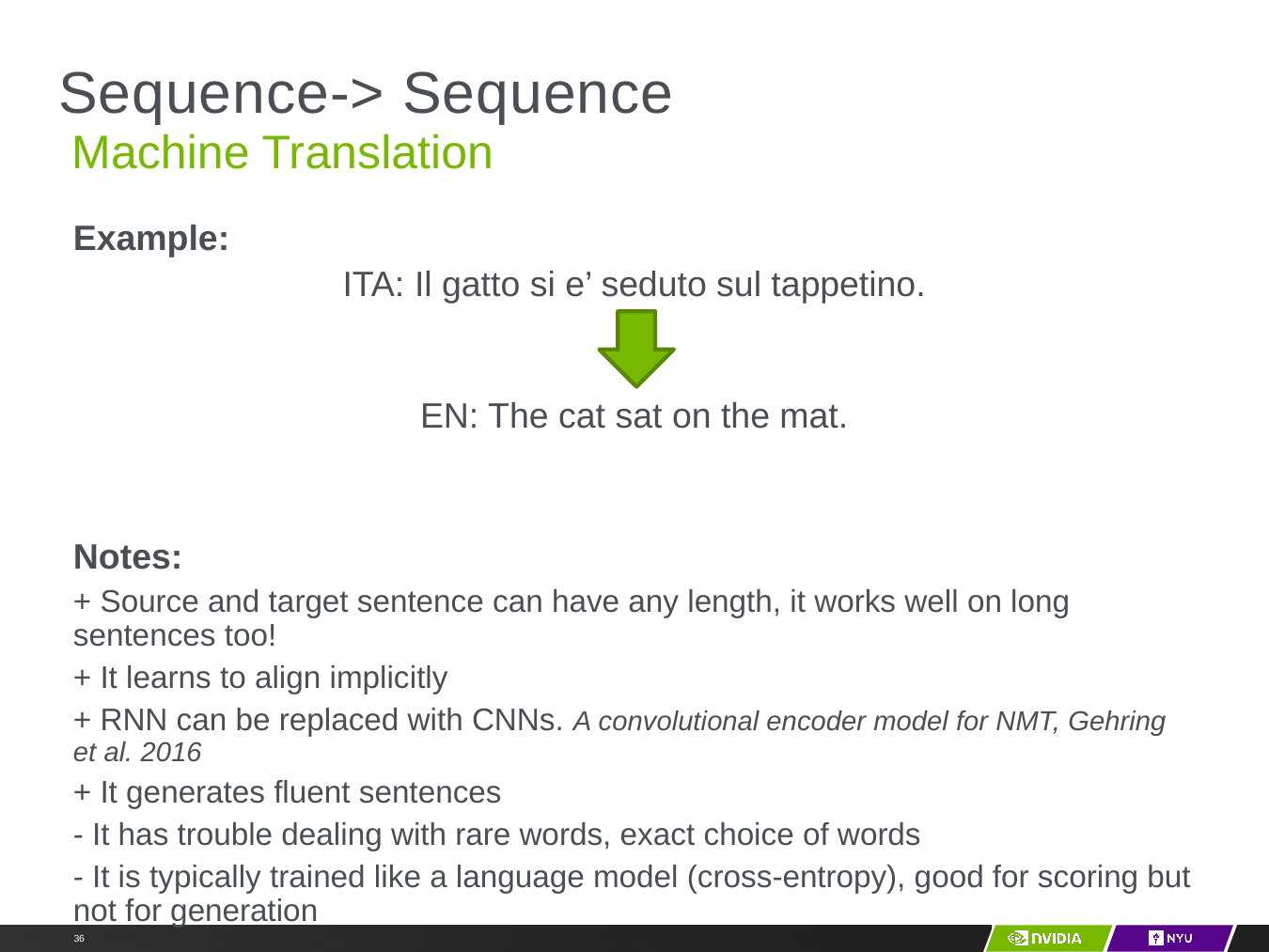

# Sequence-> Sequence
Machine Translation
Example:
ITA: Il gatto si e’ seduto sul tappetino.

EN: The cat sat on the mat.

Notes:
+ Source and target sentence can have any length, it works well on long sentences too!
+ It learns to align implicitly
+ RNN can be replaced with CNNs. A convolutional encoder model for NMT, Gehring et al. 2016
+ It generates fluent sentences
- It has trouble dealing with rare words, exact choice of words
- It is typically trained like a language model (cross-entropy), good for scoring but not for generation